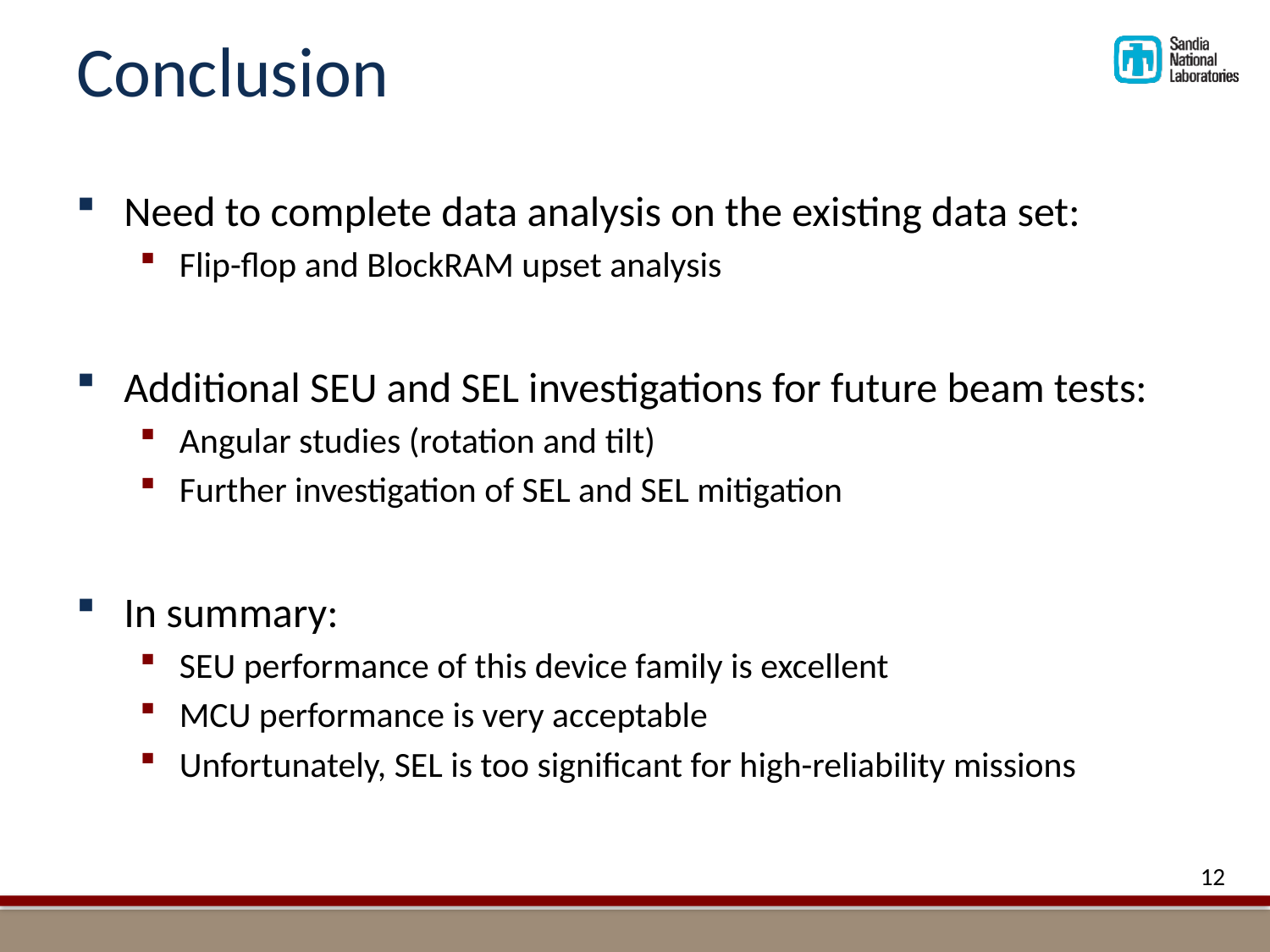

# Conclusion
Need to complete data analysis on the existing data set:
Flip-flop and BlockRAM upset analysis

Additional SEU and SEL investigations for future beam tests:
Angular studies (rotation and tilt)
Further investigation of SEL and SEL mitigation

In summary:
SEU performance of this device family is excellent
MCU performance is very acceptable
Unfortunately, SEL is too significant for high-reliability missions

12